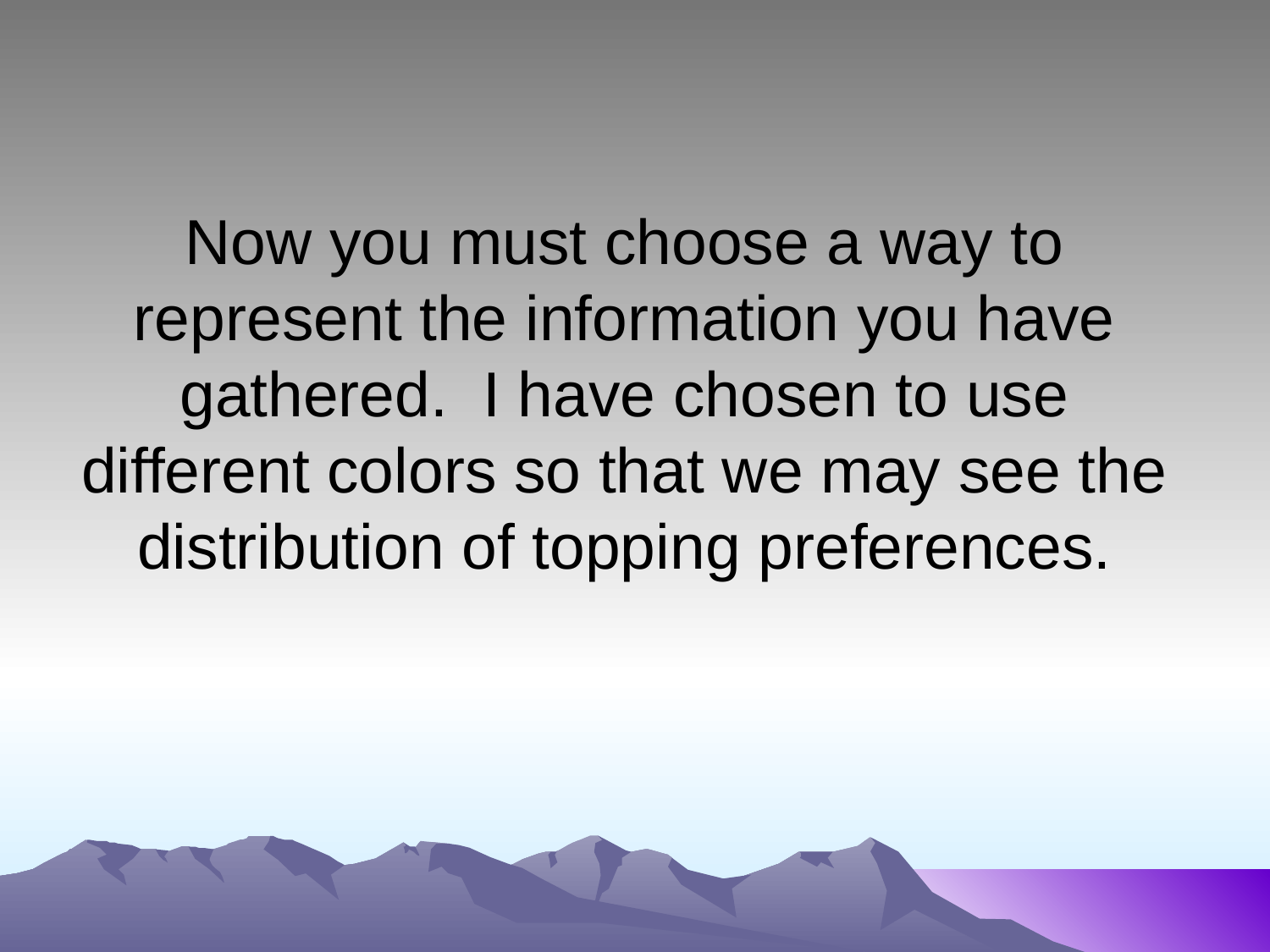

# Now you must choose a way to represent the information you have gathered.  I have chosen to use different colors so that we may see the distribution of topping preferences.